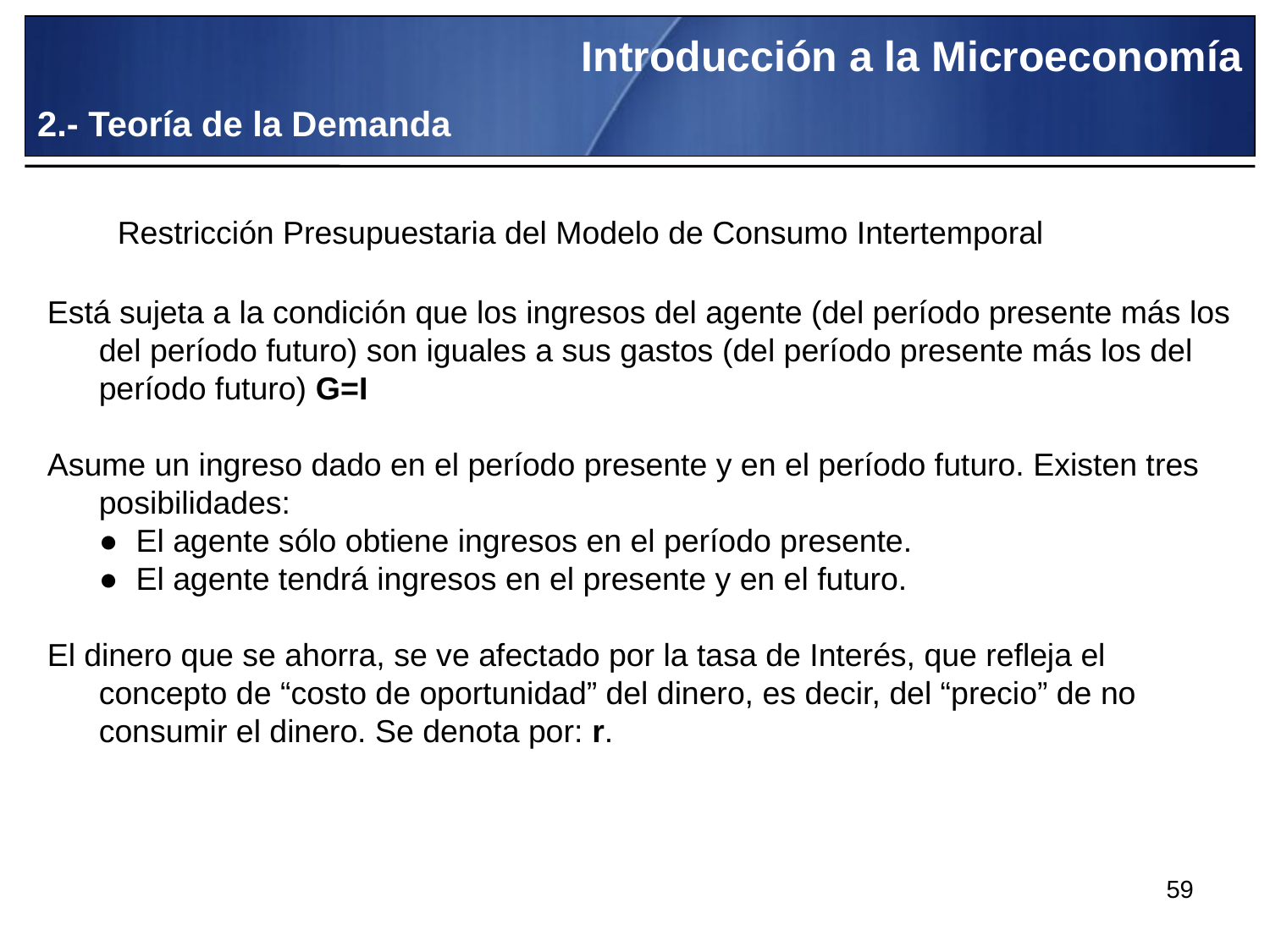

Introducción a la Microeconomía
2.- Teoría de la Demanda

Restricción Presupuestaria del Modelo de Consumo Intertemporal
Está sujeta a la condición que los ingresos del agente (del período presente más los del período futuro) son iguales a sus gastos (del período presente más los del período futuro) G=I

Asume un ingreso dado en el período presente y en el período futuro. Existen tres posibilidades:
	●  El agente sólo obtiene ingresos en el período presente.
	●  El agente tendrá ingresos en el presente y en el futuro.

El dinero que se ahorra, se ve afectado por la tasa de Interés, que refleja el concepto de “costo de oportunidad” del dinero, es decir, del “precio” de no consumir el dinero. Se denota por: r.
59